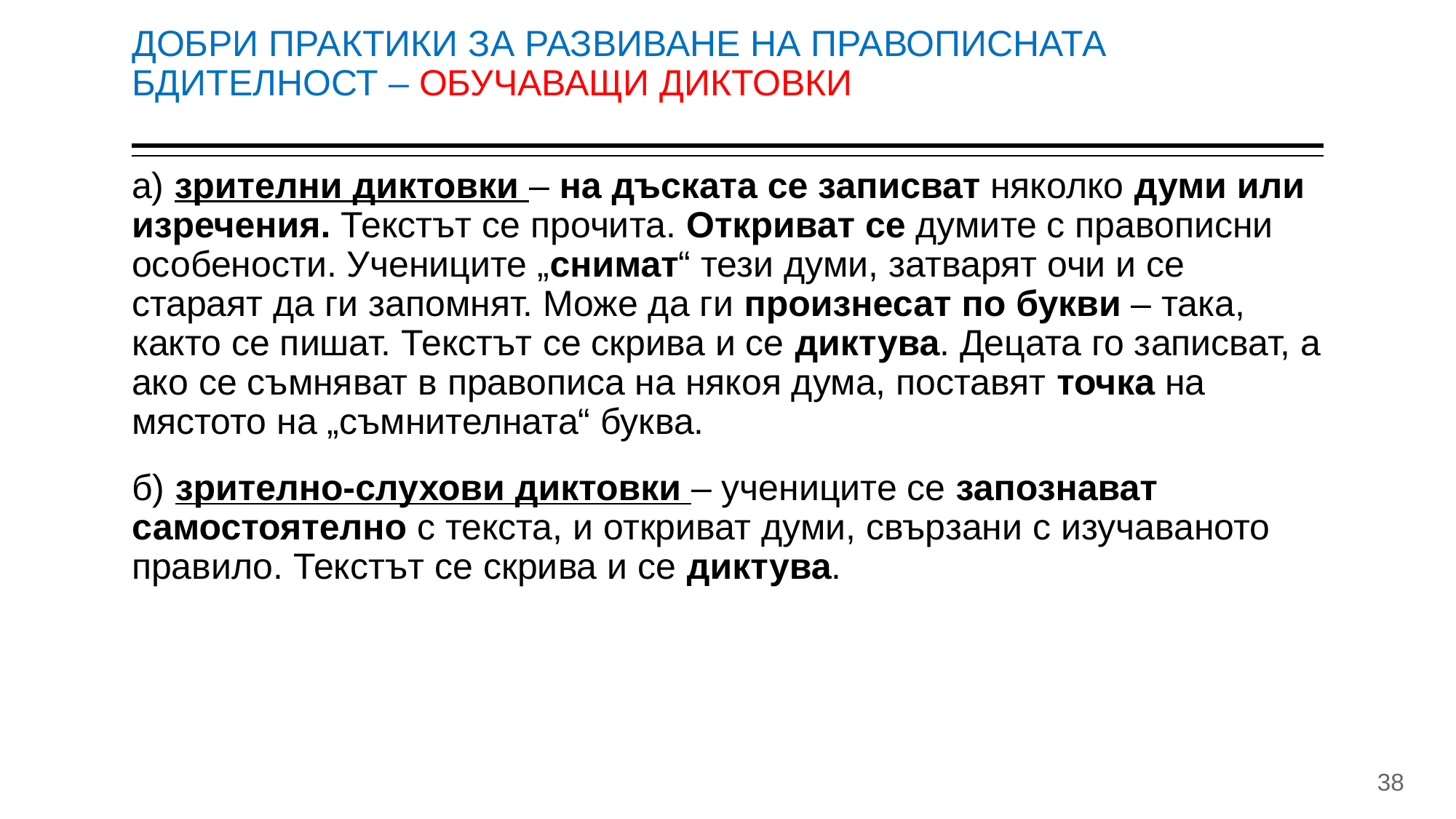

# ДОБРИ ПРАКТИКИ ЗА РАЗВИВАНЕ НА ПРАВОПИСНАТА БДИТЕЛНОСТ – ОБУЧАВАЩИ ДИКТОВКИ
а) зрителни диктовки – на дъската се записват няколко думи или изречения. Текстът се прочита. Откриват се думите с правописни особености. Учениците „снимат“ тези думи, затварят очи и се стараят да ги запомнят. Може да ги произнесат по букви – така, както се пишат. Текстът се скрива и се диктува. Децата го записват, а ако се съмняват в правописа на някоя дума, поставят точка на мястото на „съмнителната“ буква.
б) зрително-слухови диктовки – учениците се запознават самостоятелно с текста, и откриват думи, свързани с изучаваното правило. Текстът се скрива и се диктува.

38